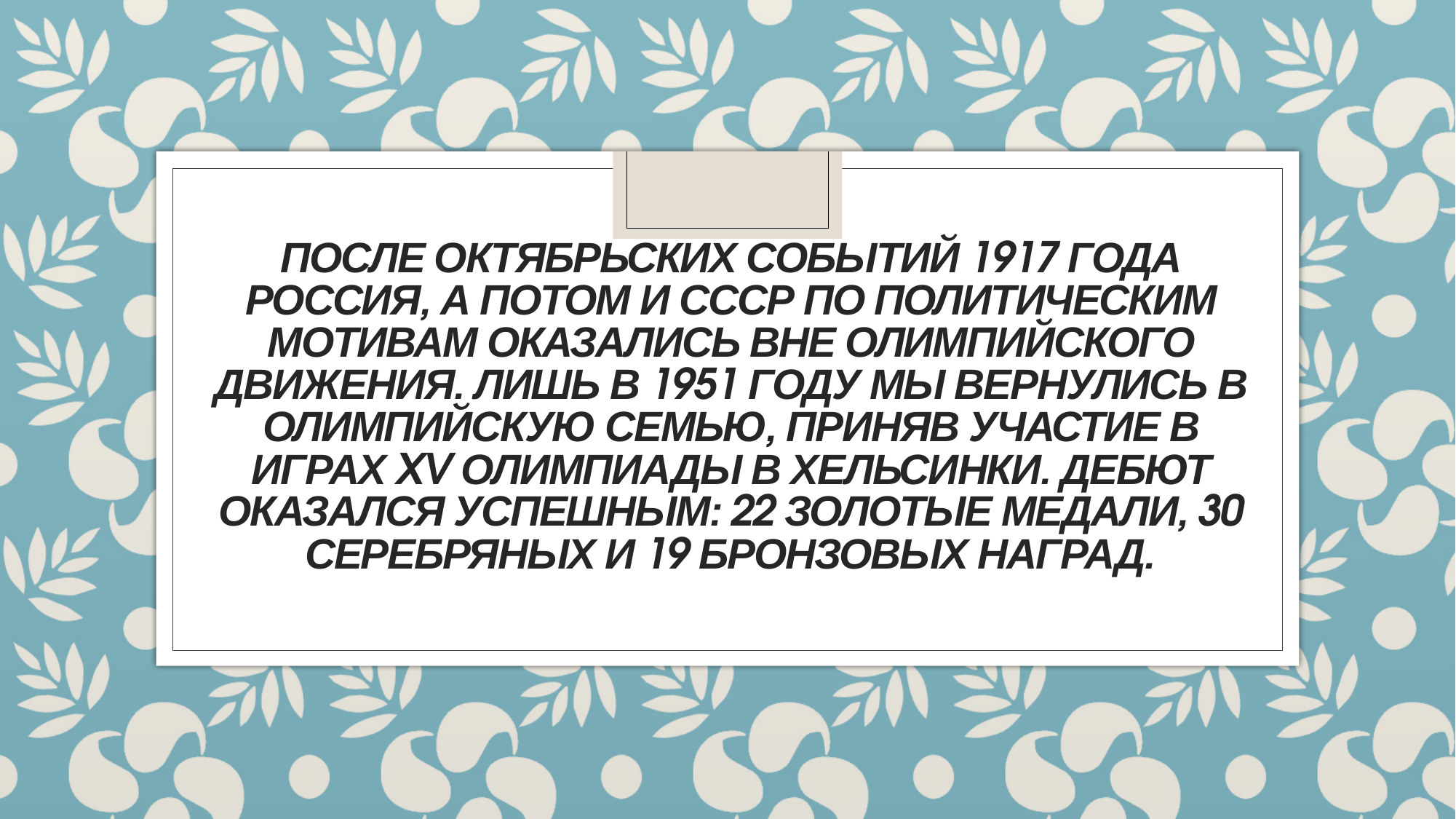

# После октябрьских событий 1917 года Россия, а потом и СССР по политическим мотивам оказались вне олимпийского движения. Лишь в 1951 году мы вернулись в олимпийскую семью, приняв участие в Играх XV Олимпиады в Хельсинки. Дебют оказался успешным: 22 золотые медали, 30 серебряных и 19 бронзовых наград.